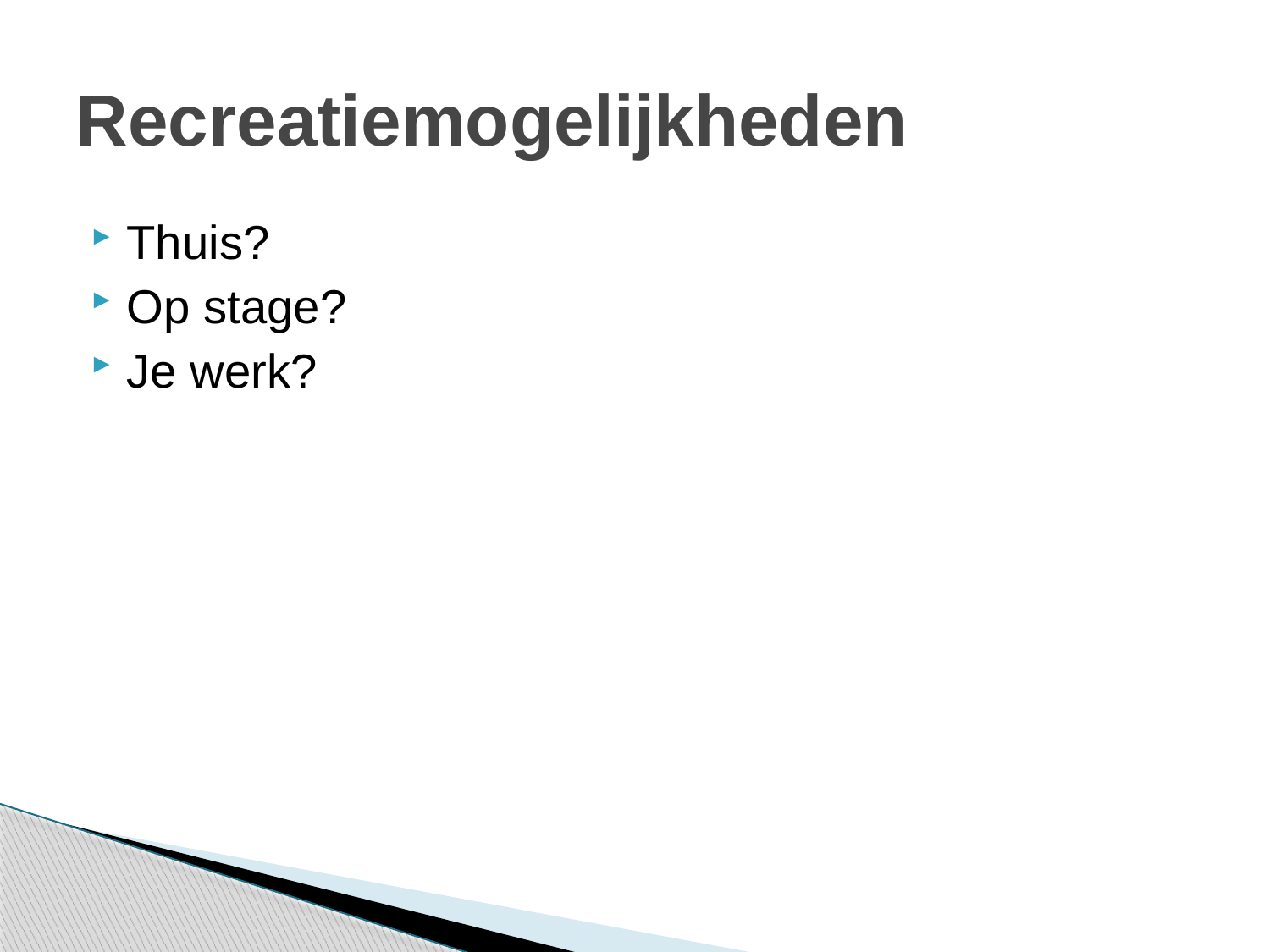

# Recreatiemogelijkheden
Thuis?
Op stage?
Je werk?